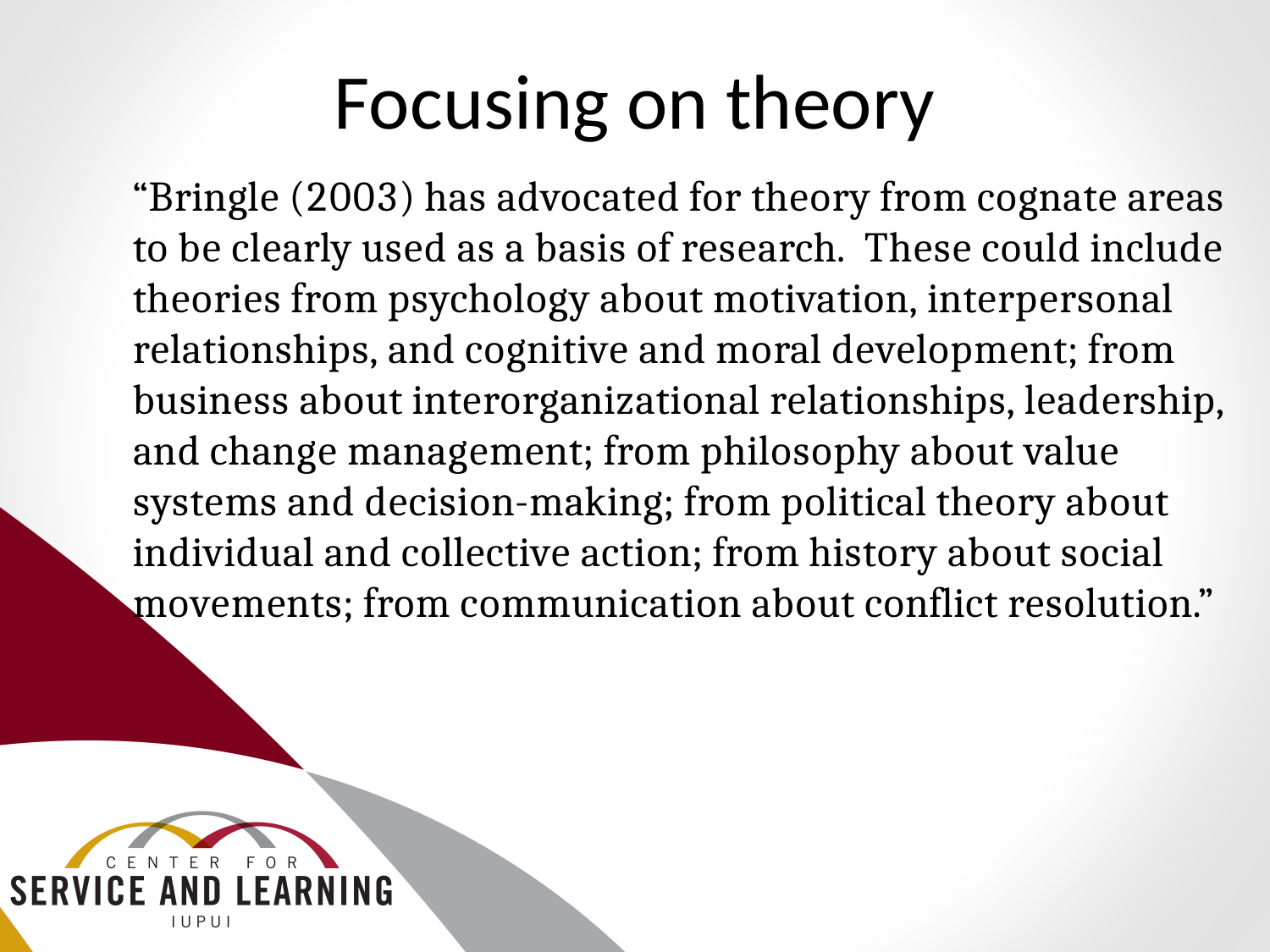

# Focusing on theory
“Bringle (2003) has advocated for theory from cognate areas to be clearly used as a basis of research.  These could include theories from psychology about motivation, interpersonal relationships, and cognitive and moral development; from business about interorganizational relationships, leadership, and change management; from philosophy about value systems and decision-making; from political theory about individual and collective action; from history about social movements; from communication about conflict resolution.”